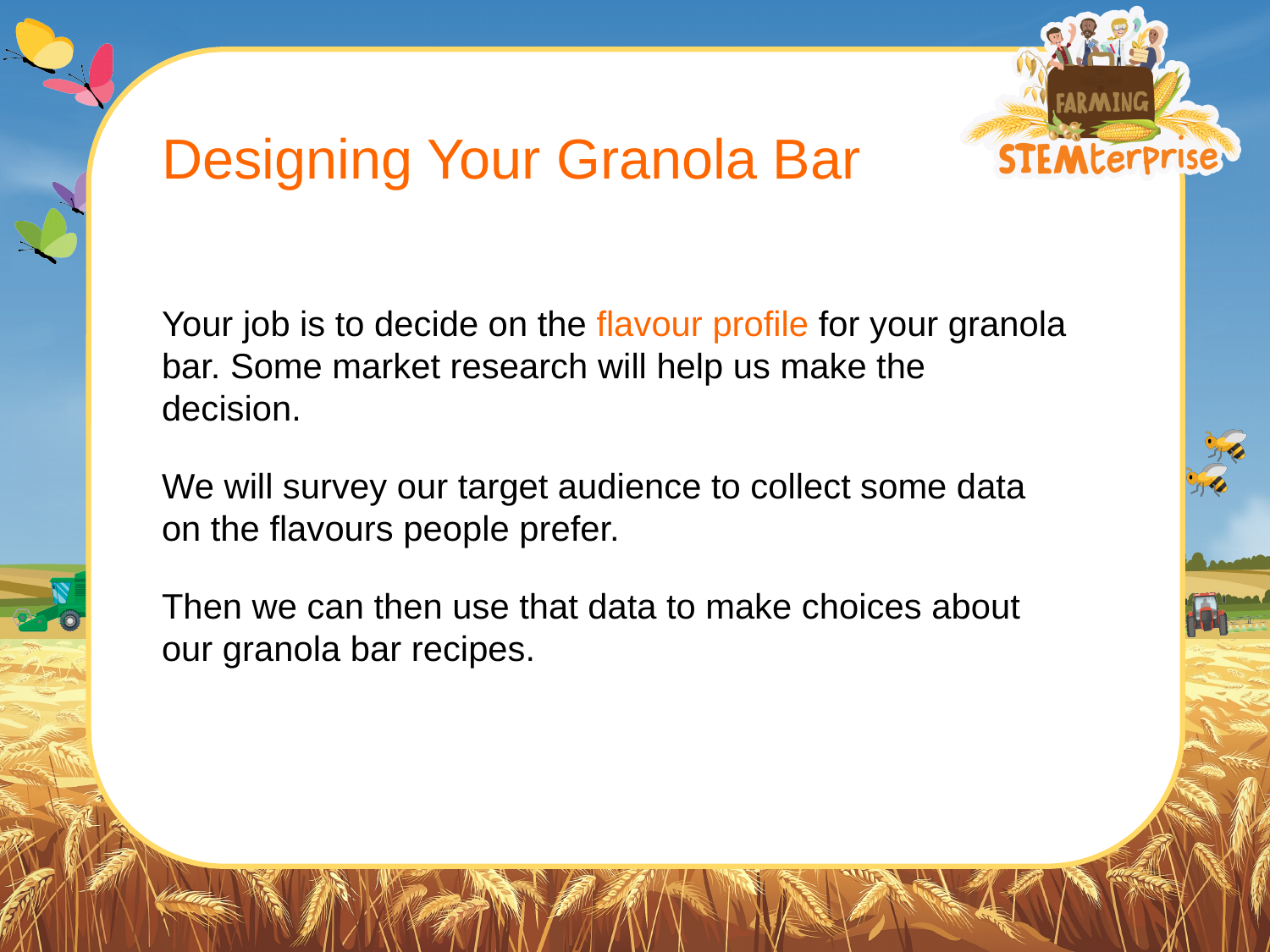

# Designing Your Granola Bar
Your job is to decide on the flavour profile for your granola bar. Some market research will help us make the decision.
We will survey our target audience to collect some data on the flavours people prefer.
Then we can then use that data to make choices about our granola bar recipes.